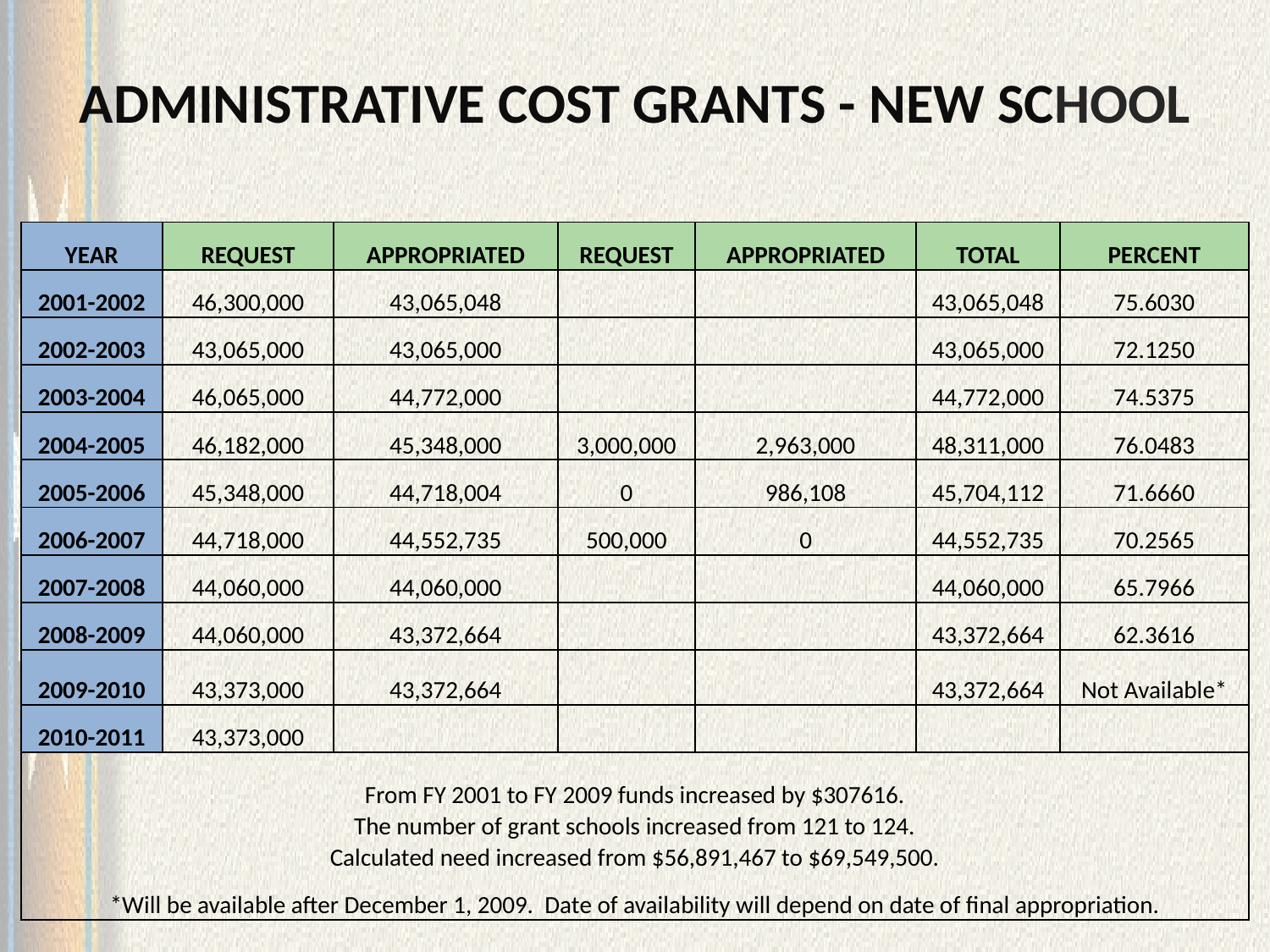

# ADMINISTRATIVE COST GRANTS - NEW SCHOOL
| YEAR | REQUEST | APPROPRIATED | REQUEST | APPROPRIATED | TOTAL | PERCENT |
| --- | --- | --- | --- | --- | --- | --- |
| 2001-2002 | 46,300,000 | 43,065,048 |  |  | 43,065,048 | 75.6030 |
| 2002-2003 | 43,065,000 | 43,065,000 |  |  | 43,065,000 | 72.1250 |
| 2003-2004 | 46,065,000 | 44,772,000 |  |  | 44,772,000 | 74.5375 |
| 2004-2005 | 46,182,000 | 45,348,000 | 3,000,000 | 2,963,000 | 48,311,000 | 76.0483 |
| 2005-2006 | 45,348,000 | 44,718,004 | 0 | 986,108 | 45,704,112 | 71.6660 |
| 2006-2007 | 44,718,000 | 44,552,735 | 500,000 | 0 | 44,552,735 | 70.2565 |
| 2007-2008 | 44,060,000 | 44,060,000 |  |  | 44,060,000 | 65.7966 |
| 2008-2009 | 44,060,000 | 43,372,664 |  |  | 43,372,664 | 62.3616 |
| 2009-2010 | 43,373,000 | 43,372,664 |  |  | 43,372,664 | Not Available\* |
| 2010-2011 | 43,373,000 |  |  |  |  |  |
| From FY 2001 to FY 2009 funds increased by $307616. |  |  |  |  |  |  |
| The number of grant schools increased from 121 to 124. |  |  |  |  |  |  |
| Calculated need increased from $56,891,467 to $69,549,500. |  |  |  |  |  |  |
| \*Will be available after December 1, 2009. Date of availability will depend on date of final appropriation. |  |  |  |  |  |  |